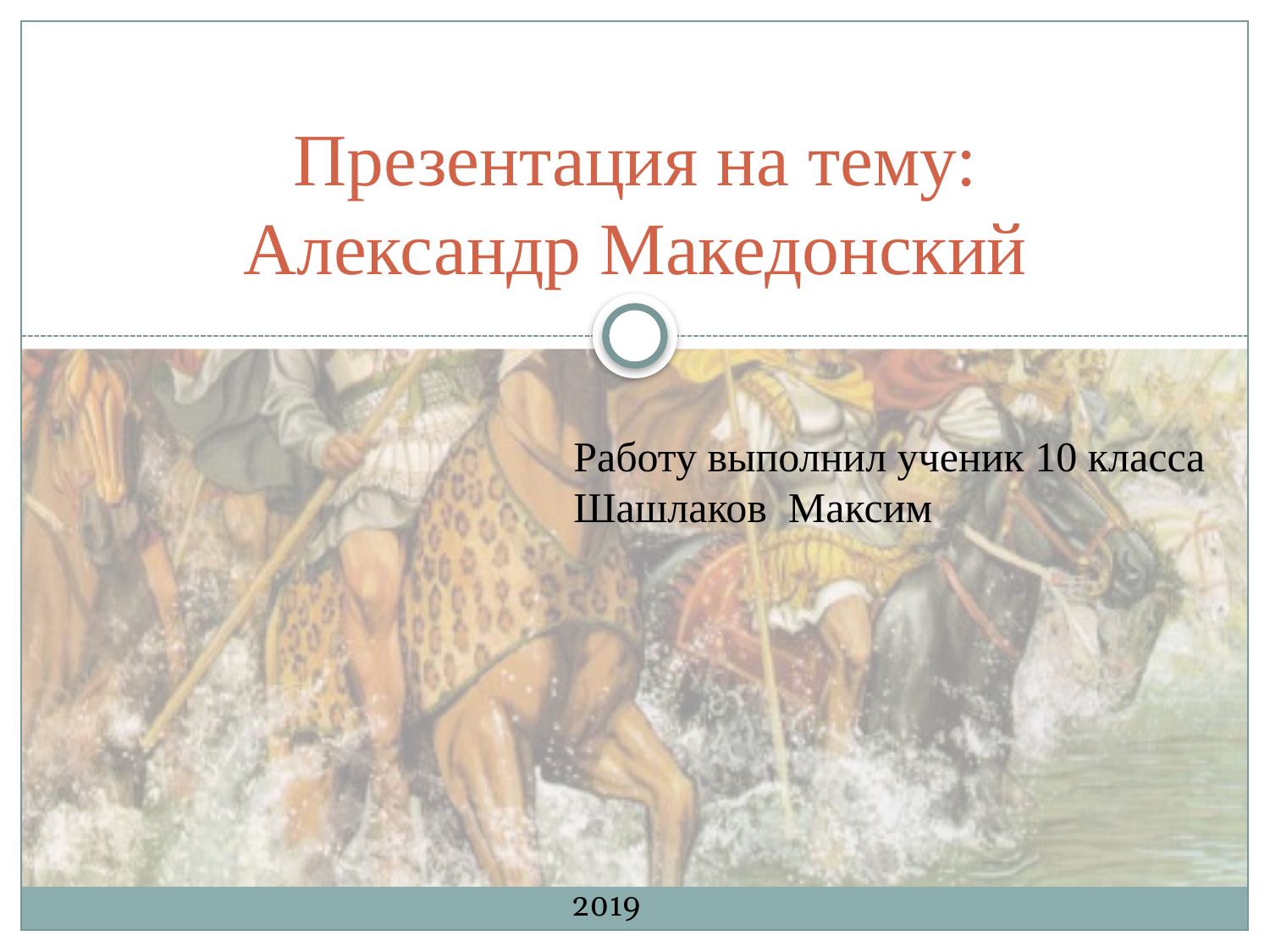

# Презентация на тему: Александр Македонский
Работу выполнил ученик 10 класса
Шашлаков  Максим
2019